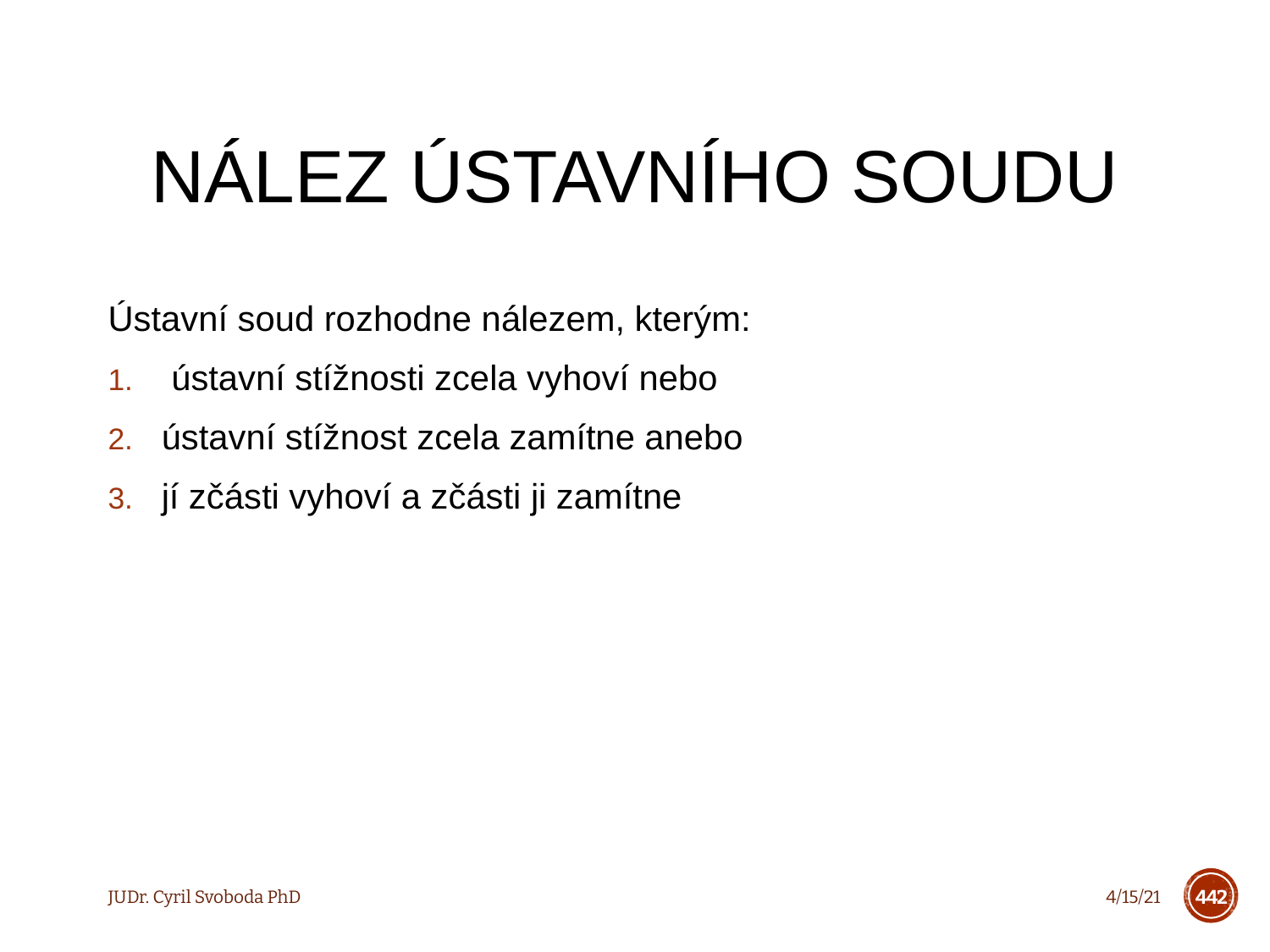

# Nález Ústavního soudu
Ústavní soud rozhodne nálezem, kterým:
 ústavní stížnosti zcela vyhoví nebo
ústavní stížnost zcela zamítne anebo
jí zčásti vyhoví a zčásti ji zamítne
JUDr. Cyril Svoboda PhD
4/15/21
442